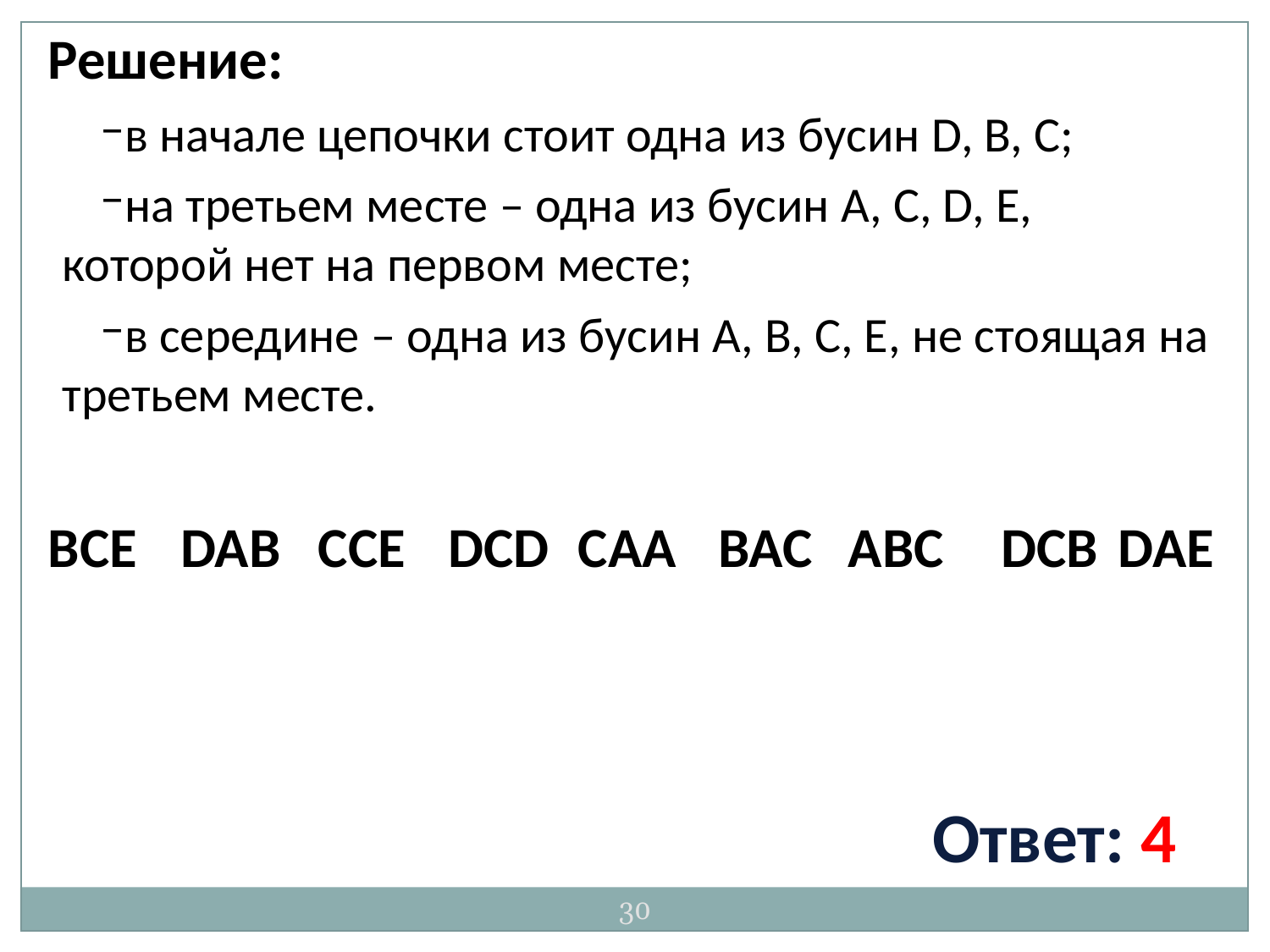

Решение:
в начале цепочки стоит одна из бусин D, B, C;
на третьем месте – одна из бусин A, C, D, E, которой нет на первом месте;
в середине – одна из бусин А, B, C, E, не стоящая на третьем месте.
|  |  |  |  |  |  |  |  |  |
| --- | --- | --- | --- | --- | --- | --- | --- | --- |
BCE
 DAB
CCE
DCD
CAA
BAC
ABC
 DCB
DAE

Ответ: 4
30